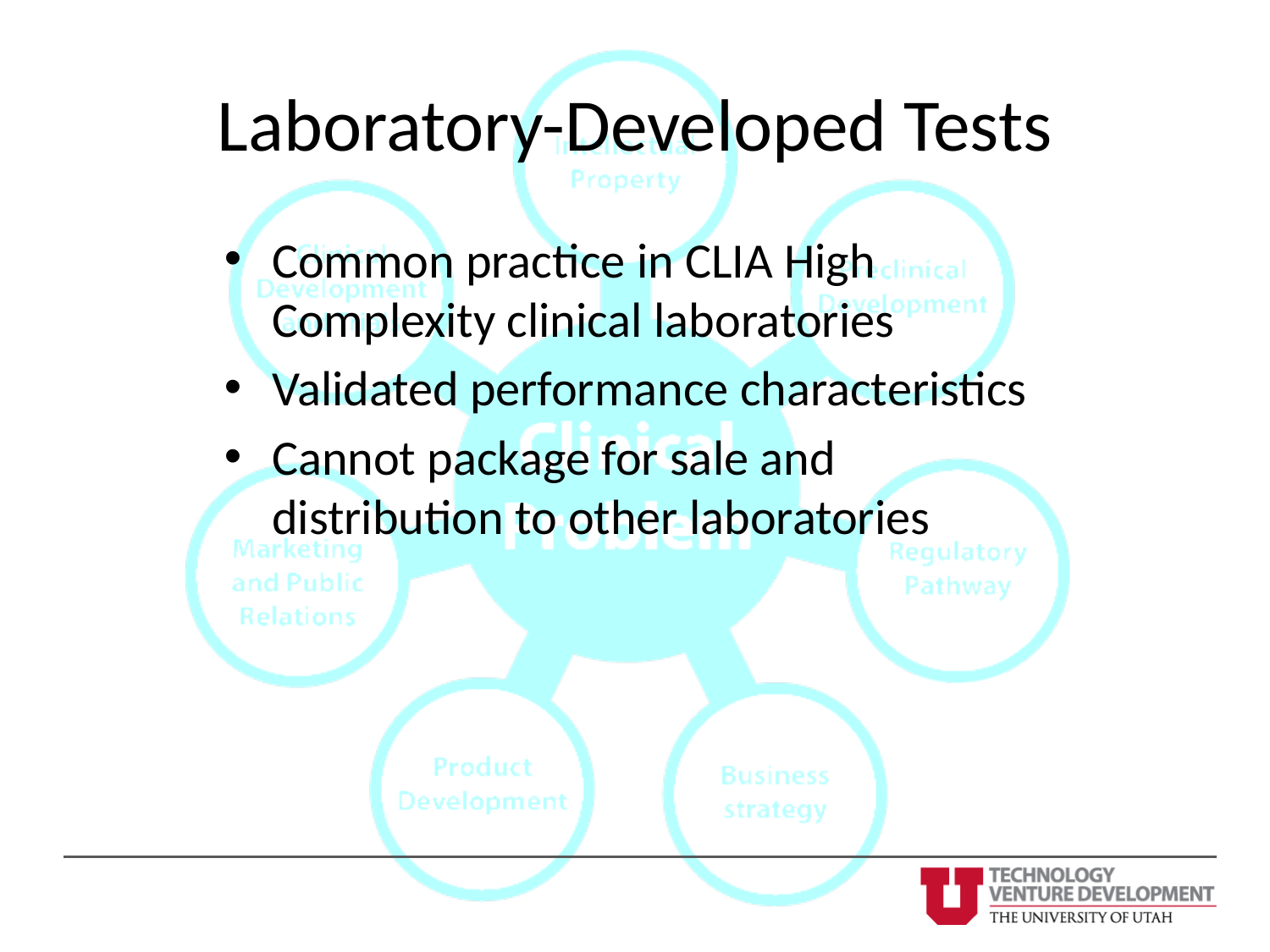

# Laboratory-Developed Tests
Common practice in CLIA High Complexity clinical laboratories
Validated performance characteristics
Cannot package for sale and distribution to other laboratories